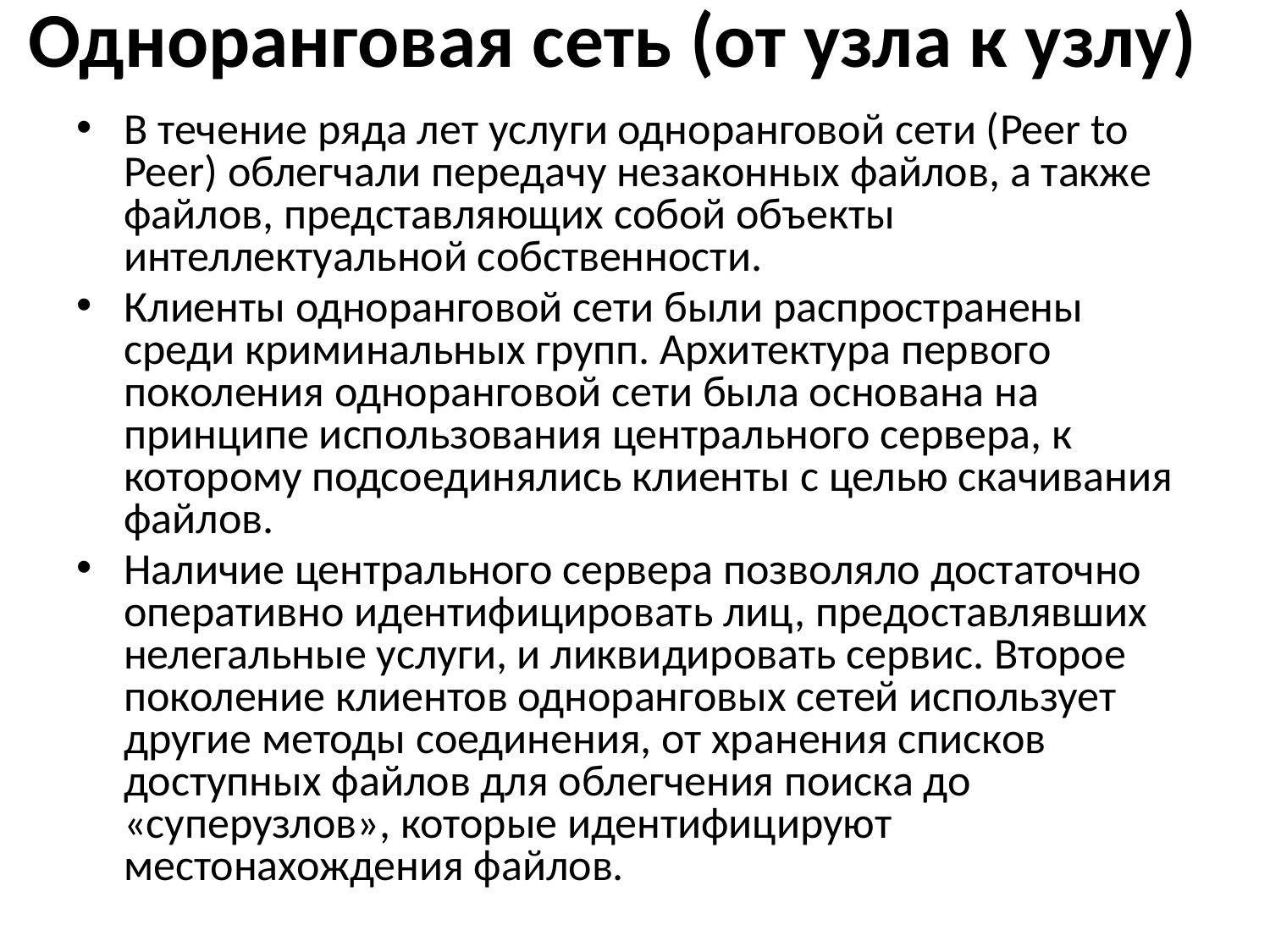

# Одноранговая сеть (от узла к узлу)
В течение ряда лет услуги одноранговой сети (Peer to Peer) облегчали передачу незаконных файлов, а также файлов, представляющих собой объекты интеллектуальной собственности.
Клиенты одноранговой сети были распространены среди криминальных групп. Архитектура первого поколения одноранговой сети была основана на принципе использования центрального сервера, к которому подсоединялись клиенты с целью скачивания файлов.
Наличие центрального сервера позволяло достаточно оперативно идентифицировать лиц, предоставлявших нелегальные услуги, и ликвидировать сервис. Второе поколение клиентов одноранговых сетей использует другие методы соединения, от хранения списков доступных файлов для облегчения поиска до «суперузлов», которые идентифицируют местонахождения файлов.